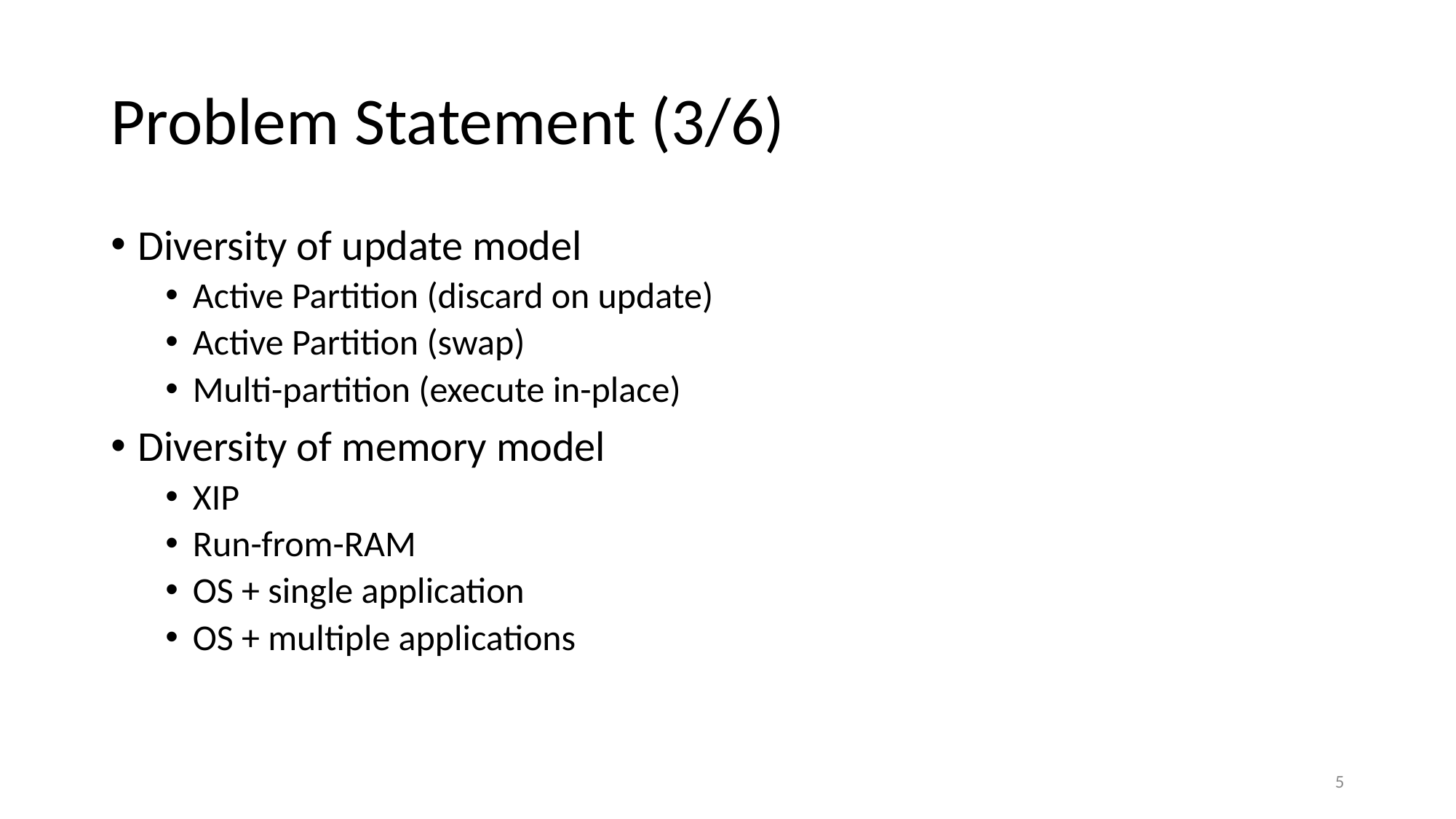

# Problem Statement (3/6)
Diversity of update model
Active Partition (discard on update)
Active Partition (swap)
Multi-partition (execute in-place)
Diversity of memory model
XIP
Run-from-RAM
OS + single application
OS + multiple applications
5